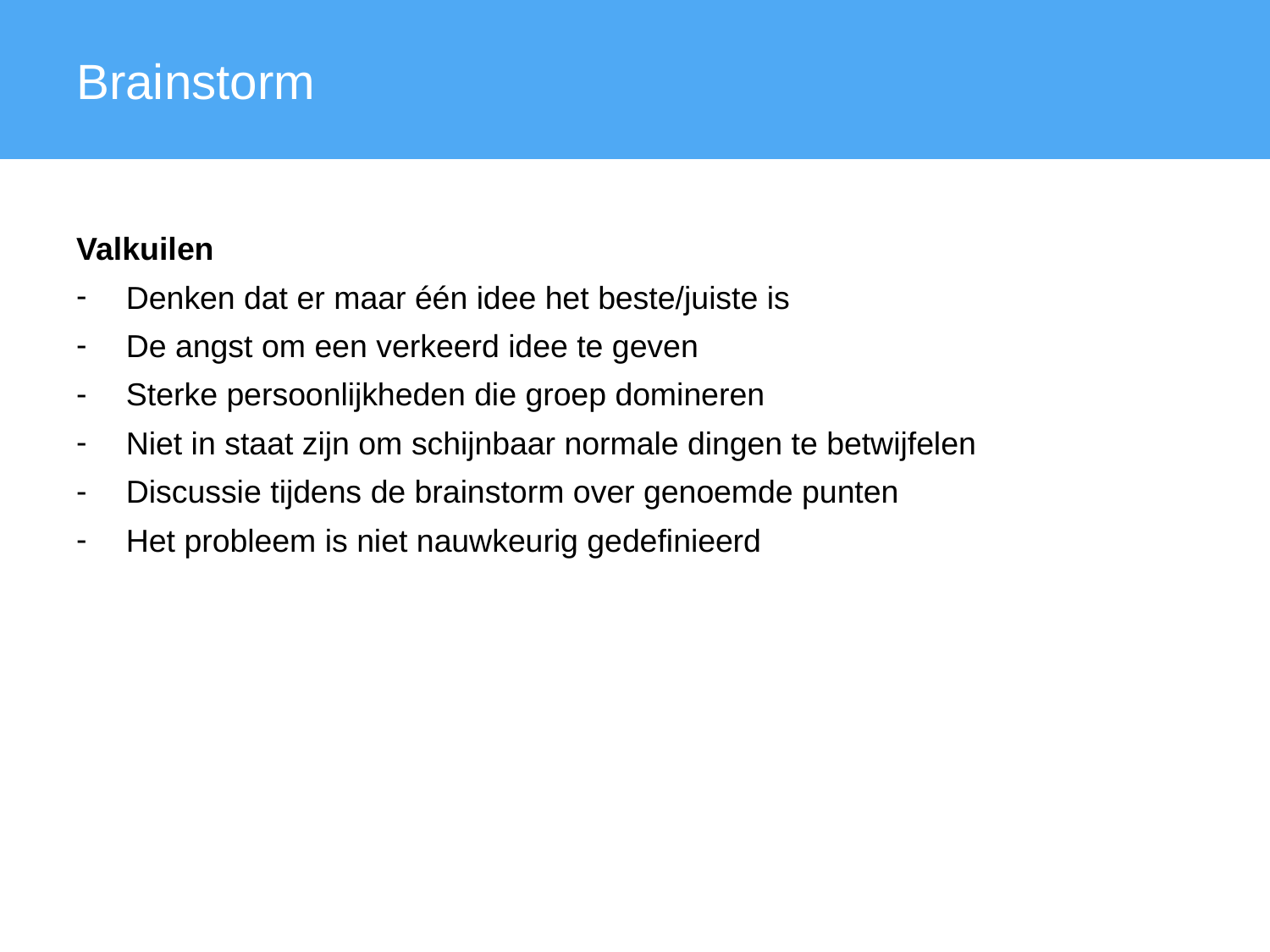

Brainstorm
Valkuilen
Denken dat er maar één idee het beste/juiste is
De angst om een verkeerd idee te geven
Sterke persoonlijkheden die groep domineren
Niet in staat zijn om schijnbaar normale dingen te betwijfelen
Discussie tijdens de brainstorm over genoemde punten
Het probleem is niet nauwkeurig gedefinieerd